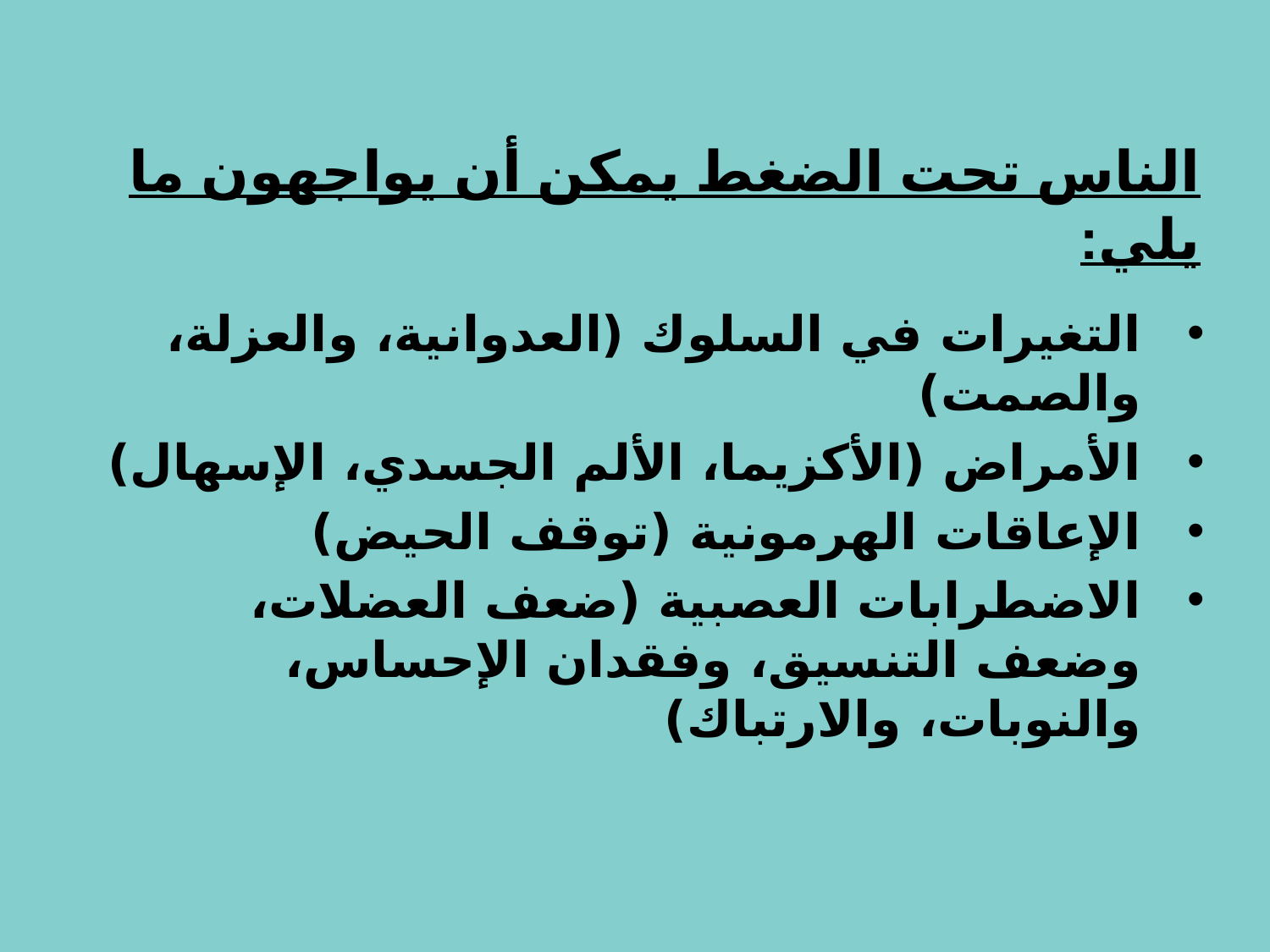

# الناس تحت الضغط يمكن أن يواجهون ما يلي:
التغيرات في السلوك (العدوانية، والعزلة، والصمت)
الأمراض (الأكزيما، الألم الجسدي، الإسهال)
الإعاقات الهرمونية (توقف الحيض)
الاضطرابات العصبية (ضعف العضلات، وضعف التنسيق، وفقدان الإحساس، والنوبات، والارتباك)